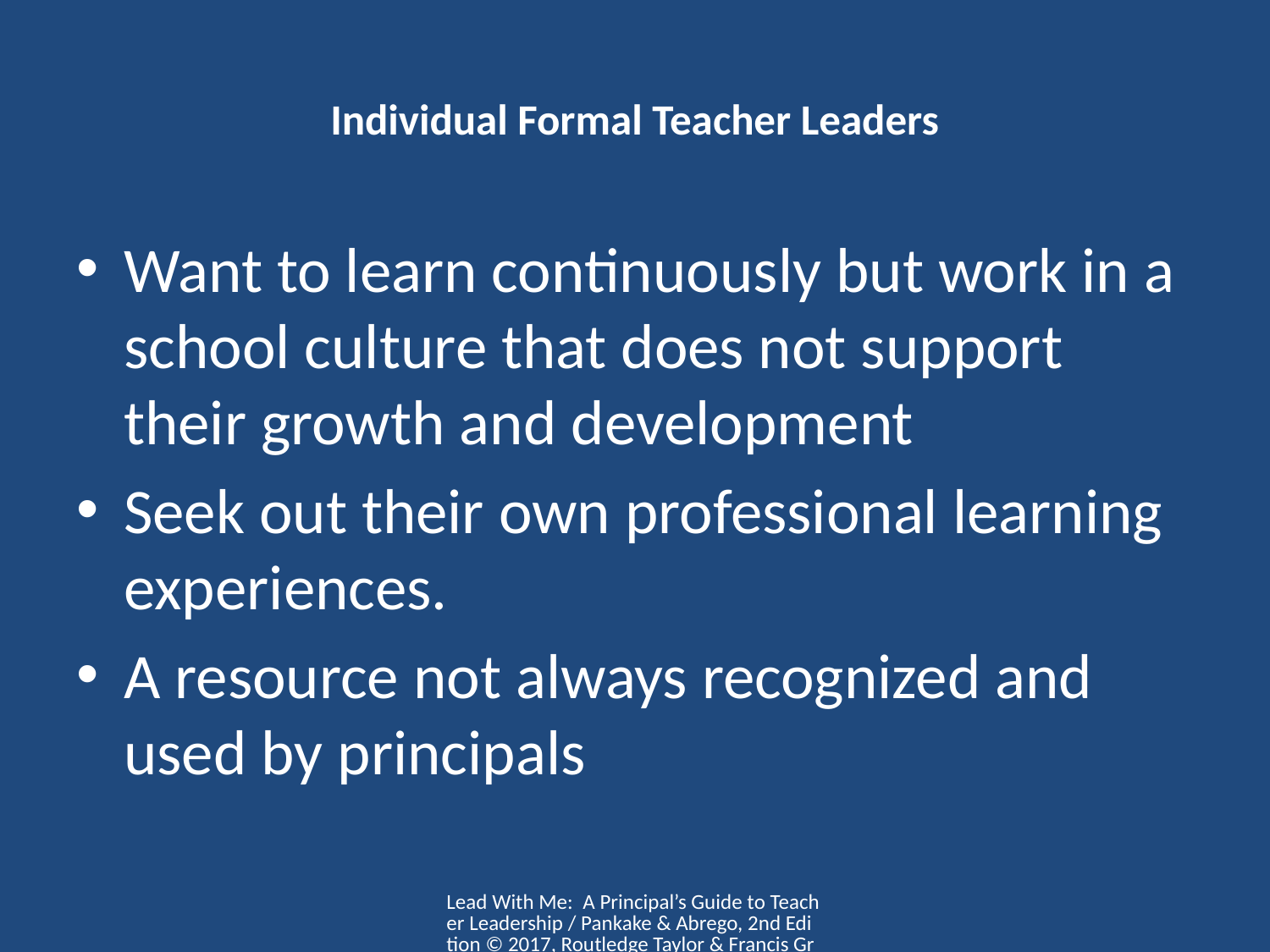

# Individual Formal Teacher Leaders
Want to learn continuously but work in a school culture that does not support their growth and development
Seek out their own professional learning experiences.
A resource not always recognized and used by principals
Lead With Me:  A Principal’s Guide to Teacher Leadership / Pankake & Abrego, 2nd Edition © 2017, Routledge Taylor & Francis Group